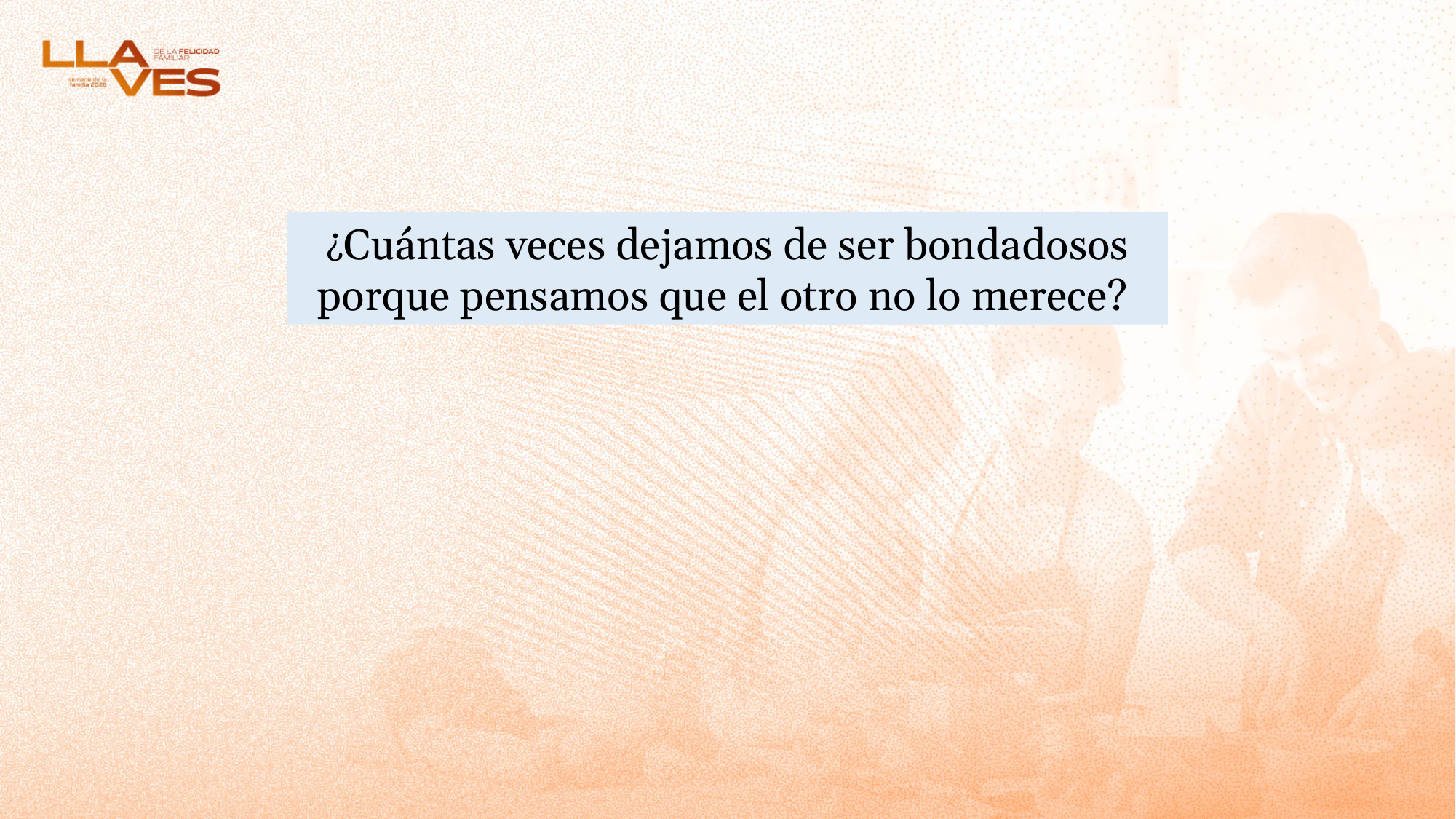

¿Cuántas veces dejamos de ser bondadosos porque pensamos que el otro no lo merece?